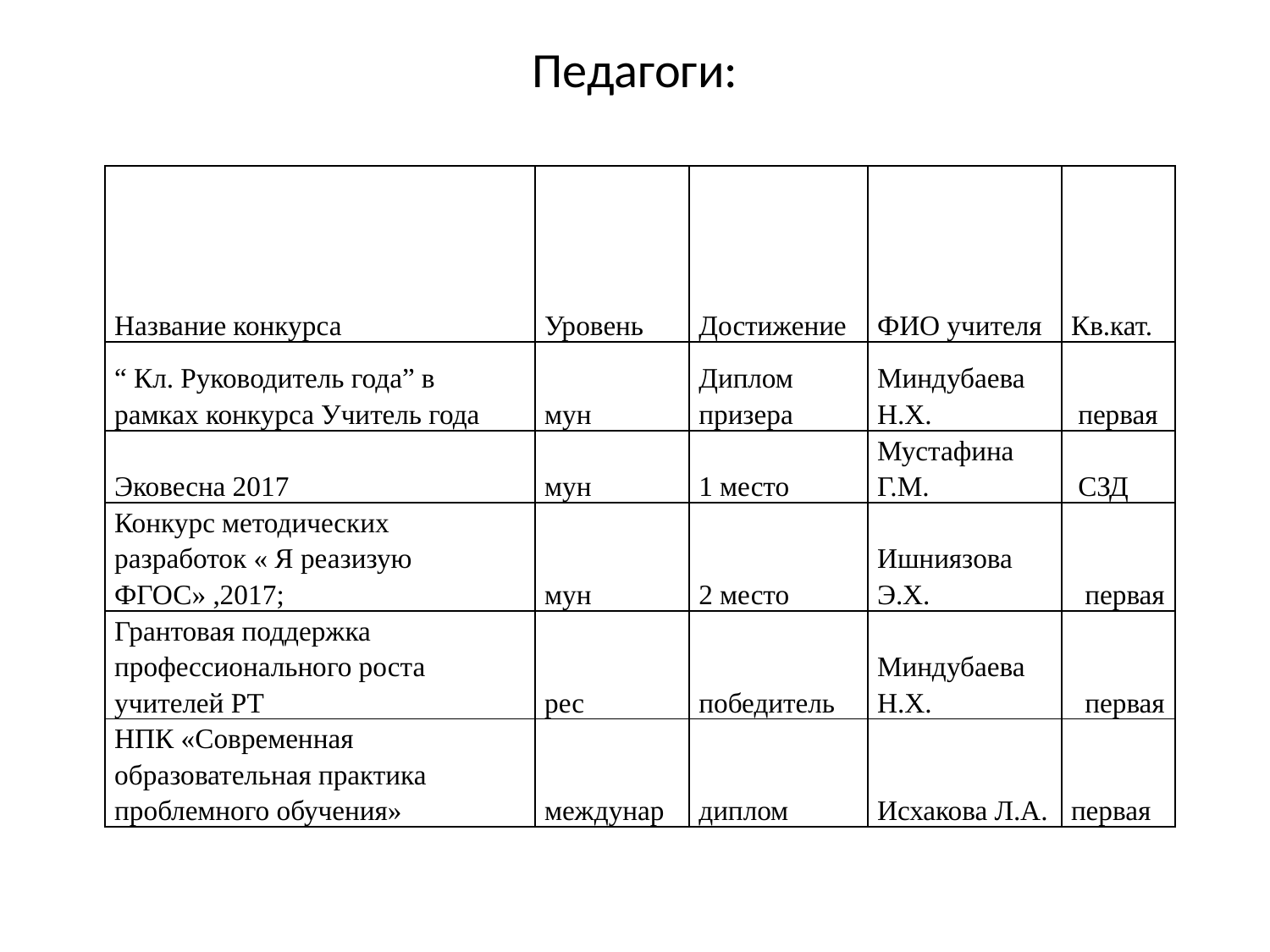

# Педагоги:
| Название конкурса | Уровень | Достижение | ФИО учителя | Кв.кат. |
| --- | --- | --- | --- | --- |
| “ Кл. Руководитель года” в рамках конкурса Учитель года | мун | Диплом призера | Миндубаева Н.Х. | первая |
| Эковесна 2017 | мун | 1 место | Мустафина Г.М. | СЗД |
| Конкурс методических разработок « Я реазизую ФГОС» ,2017; | мун | 2 место | Ишниязова Э.Х. | первая |
| Грантовая поддержка профессионального роста учителей РТ | рес | победитель | Миндубаева Н.Х. | первая |
| НПК «Современная образовательная практика проблемного обучения» | междунар | диплом | Исхакова Л.А. | первая |